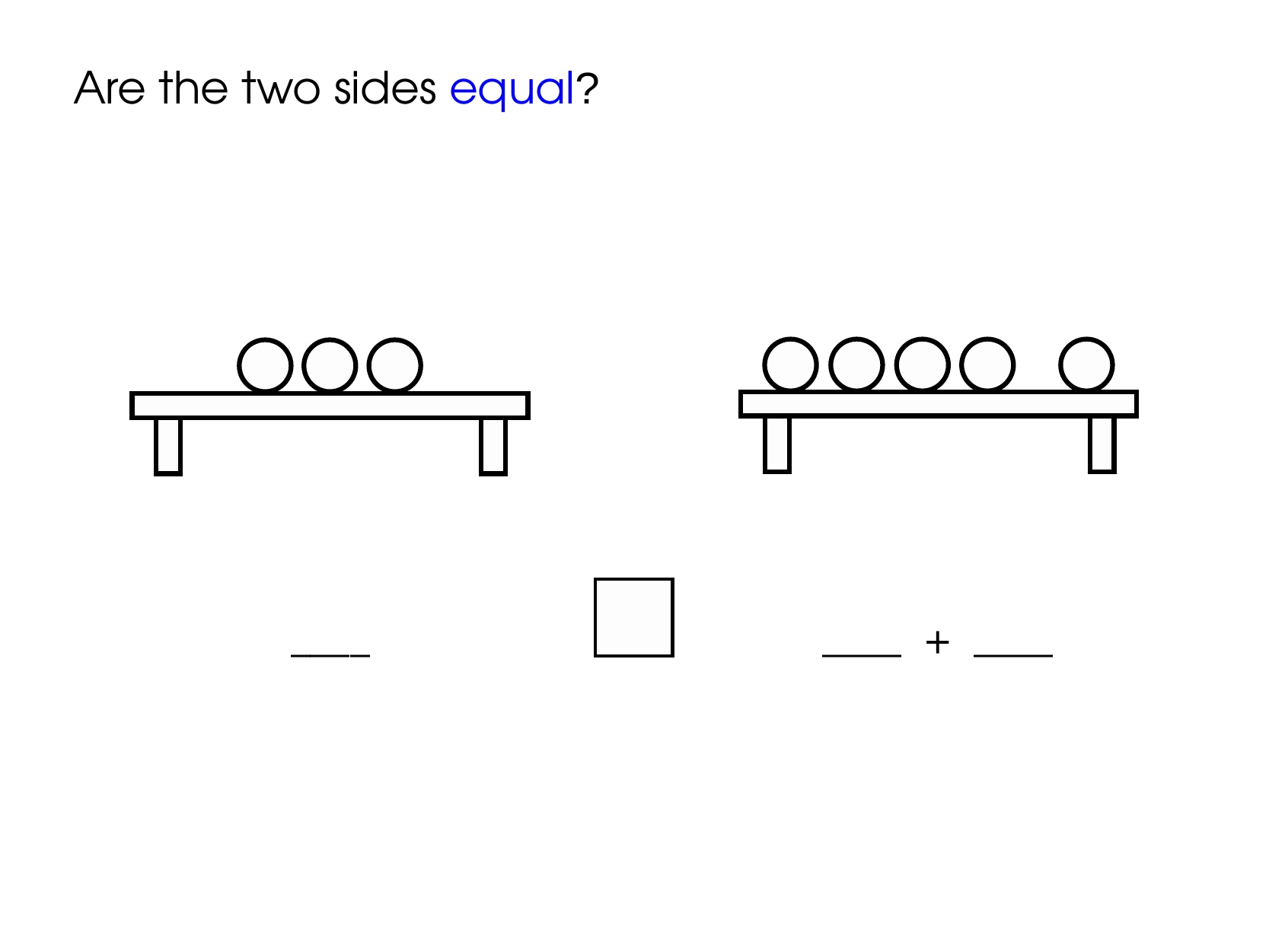

Are the two sides equal?

____  +  ____

____